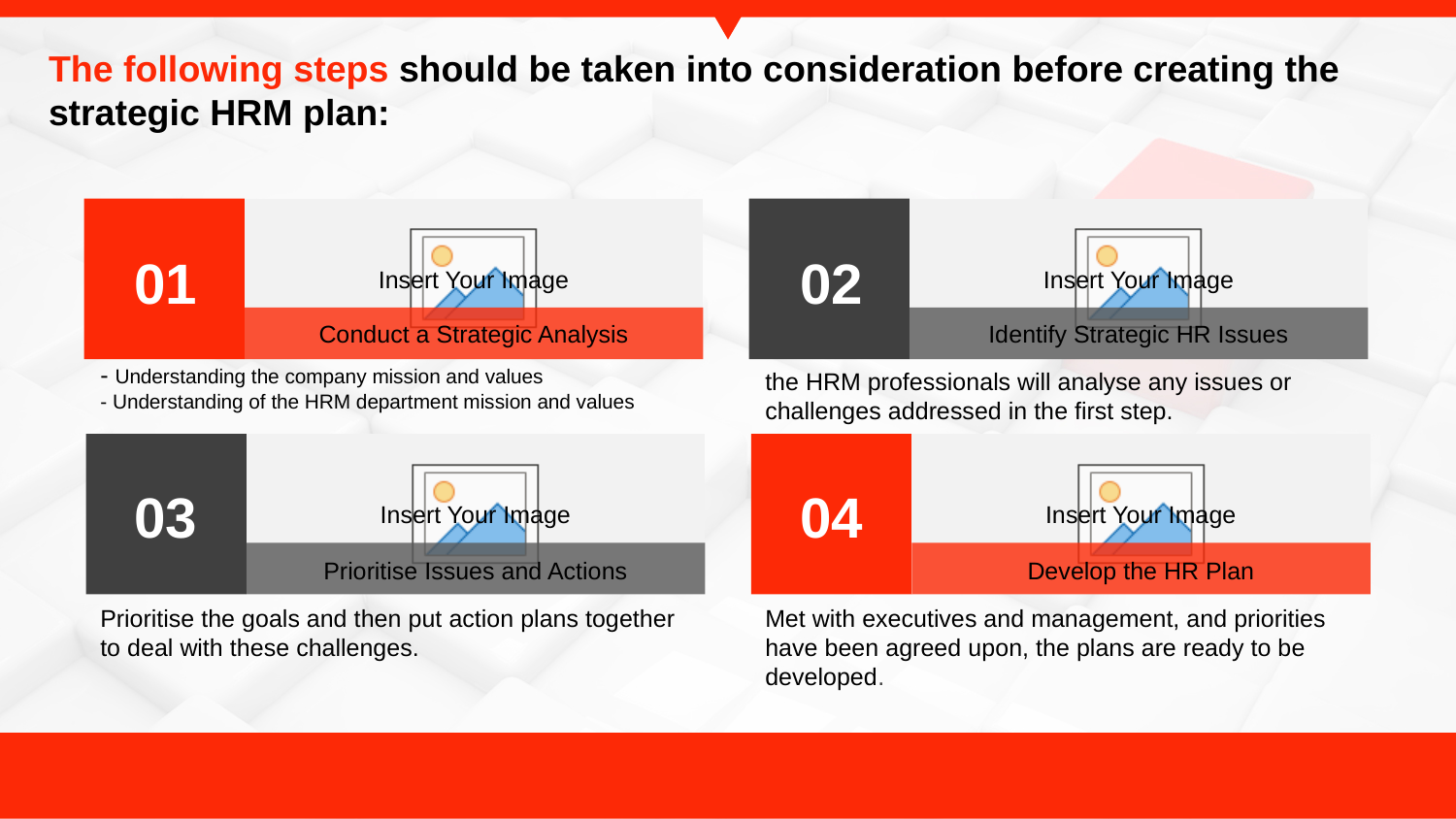

# The following steps should be taken into consideration before creating the strategic HRM plan:

01
02

Identify Strategic HR Issues
Conduct a Strategic Analysis
- Understanding the company mission and values
- Understanding of the HRM department mission and values
the HRM professionals will analyse any issues or
challenges addressed in the first step.

03
04

Prioritise Issues and Actions
Develop the HR Plan
Prioritise the goals and then put action plans together
to deal with these challenges.
Met with executives and management, and priorities
have been agreed upon, the plans are ready to be
developed.